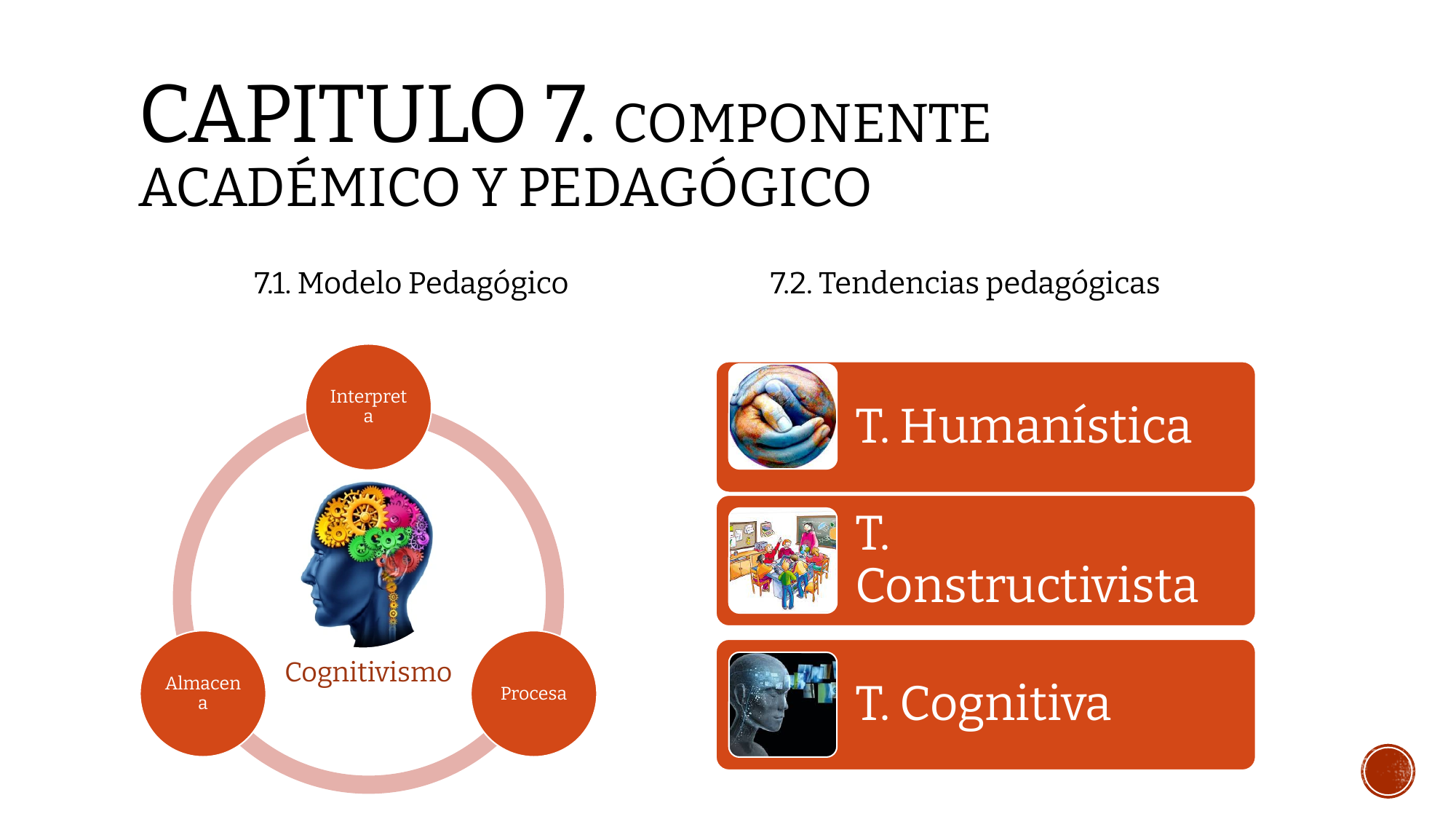

# CAPITULO 7. Componente académico y pedagógico
7.1. Modelo Pedagógico

7.2. Tendencias pedagógicas

Interpreta
Procesa
Almacena
T. Humanística
T. Constructivista
T. Cognitiva

Cognitivismo